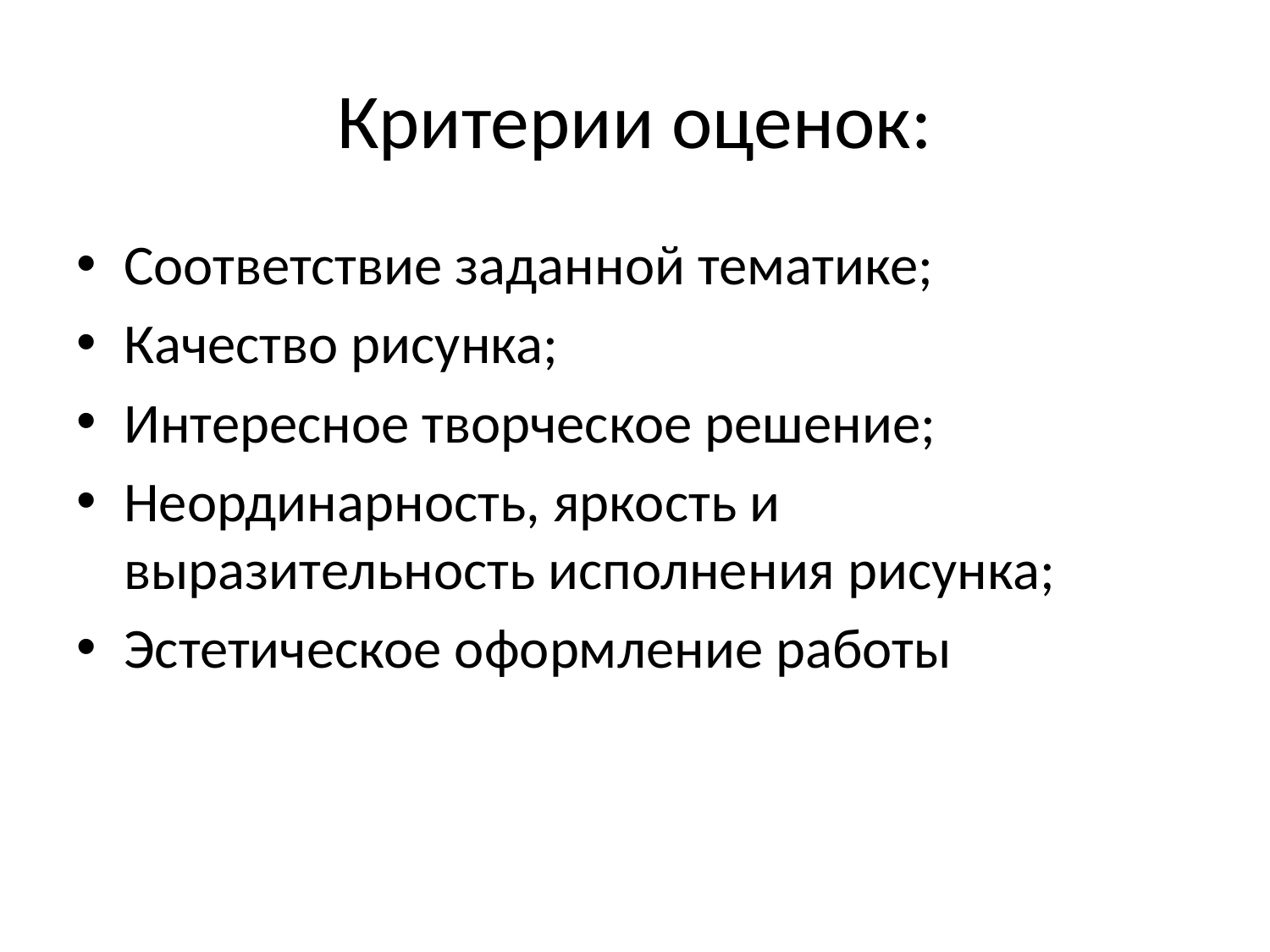

# Критерии оценок:
Соответствие заданной тематике;
Качество рисунка;
Интересное творческое решение;
Неординарность, яркость и выразительность исполнения рисунка;
Эстетическое оформление работы